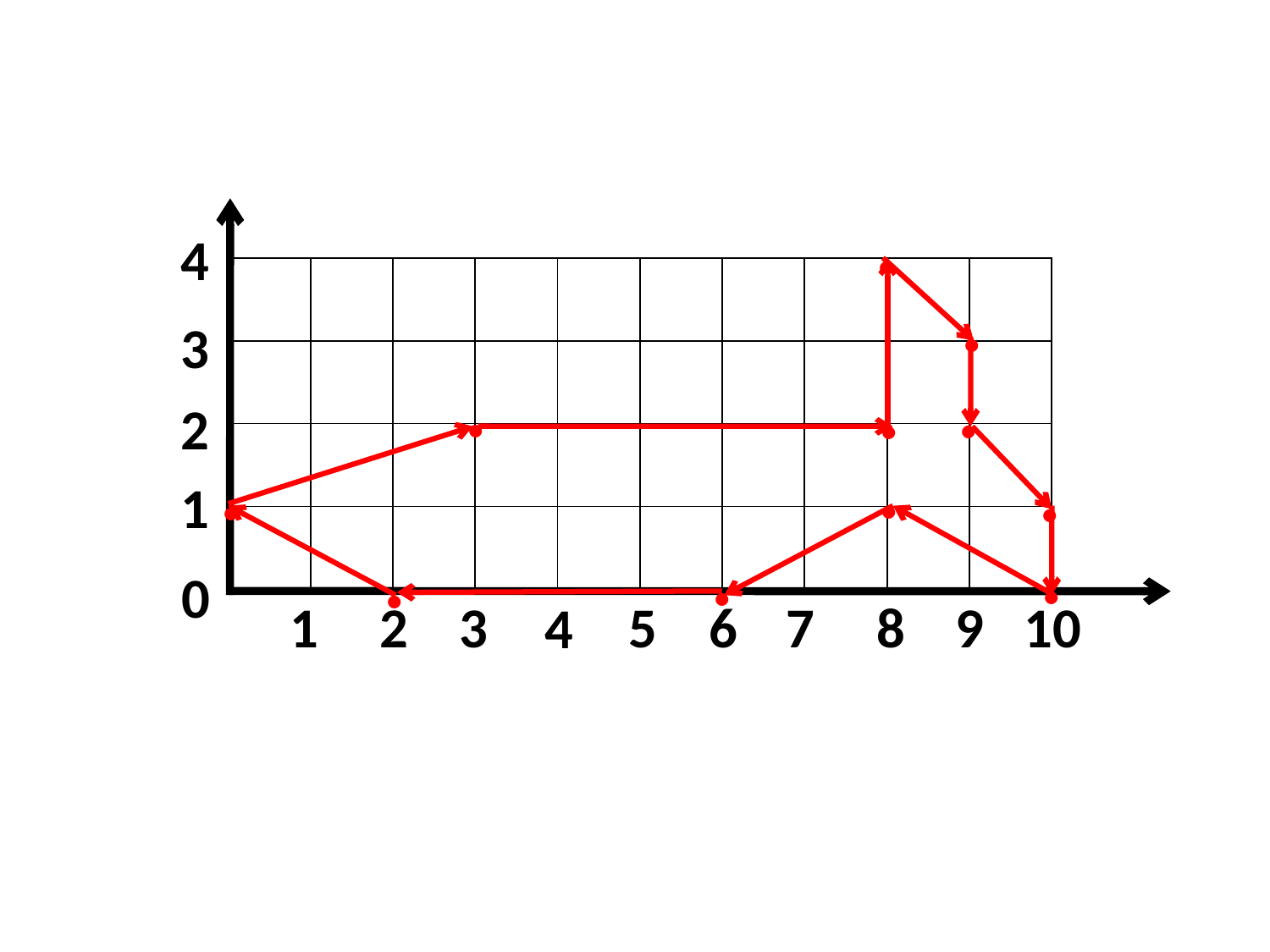

.
4
.
|  |  |  |  |  |  |  |  |  |  |
| --- | --- | --- | --- | --- | --- | --- | --- | --- | --- |
|  |  |  |  |  |  |  |  |  |  |
|  |  |  |  |  |  |  |  |  |  |
|  |  |  |  |  |  |  |  |  |  |
3
.
.
.
2
.
.
.
1
.
.
.
0
1
2
3
5
6
7
8
9
10
4